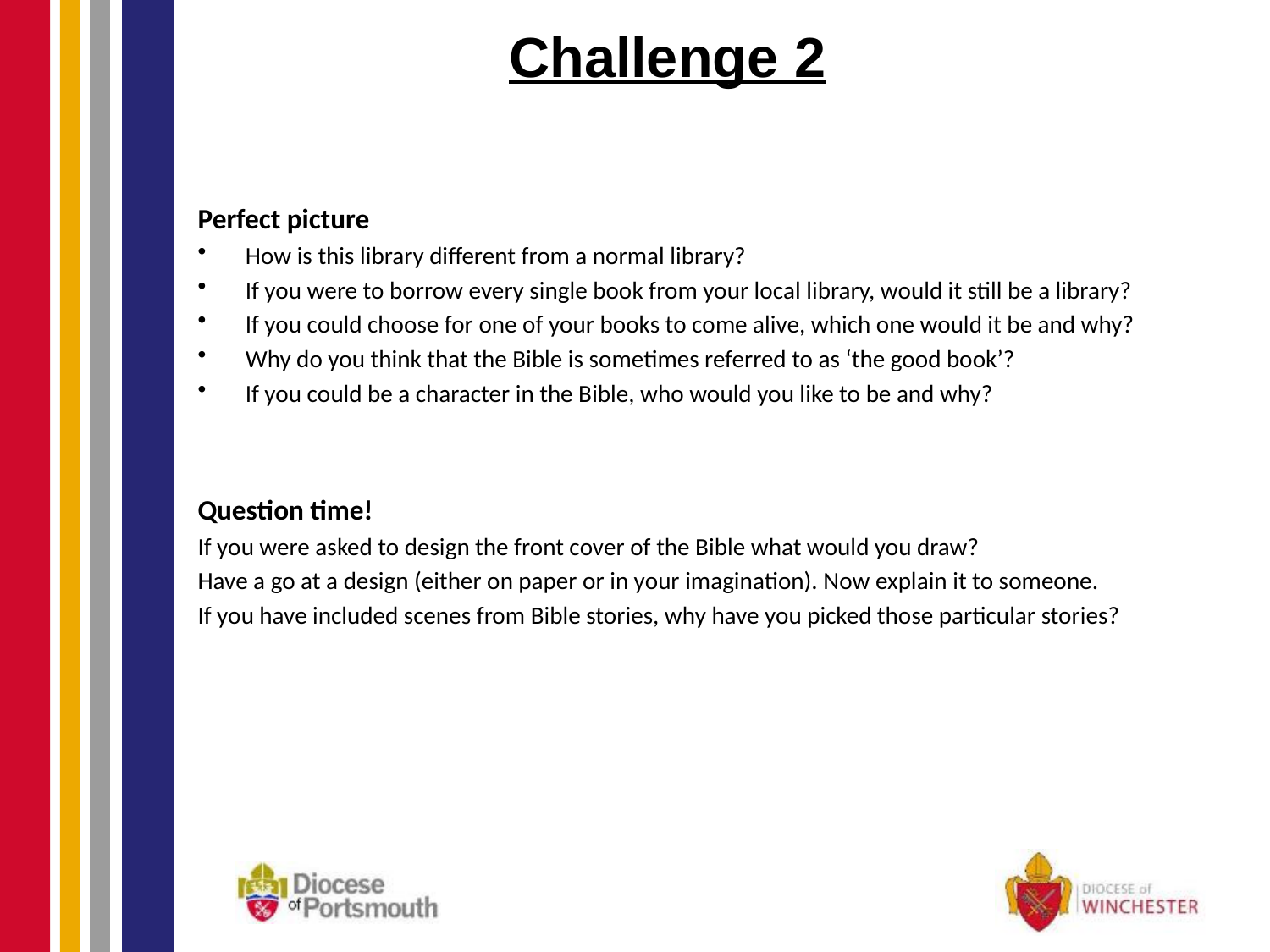

Challenge 2

Perfect picture
How is this library different from a normal library?
If you were to borrow every single book from your local library, would it still be a library?
If you could choose for one of your books to come alive, which one would it be and why?
Why do you think that the Bible is sometimes referred to as ‘the good book’?
If you could be a character in the Bible, who would you like to be and why?

Question time!
If you were asked to design the front cover of the Bible what would you draw?
Have a go at a design (either on paper or in your imagination). Now explain it to someone.
If you have included scenes from Bible stories, why have you picked those particular stories?